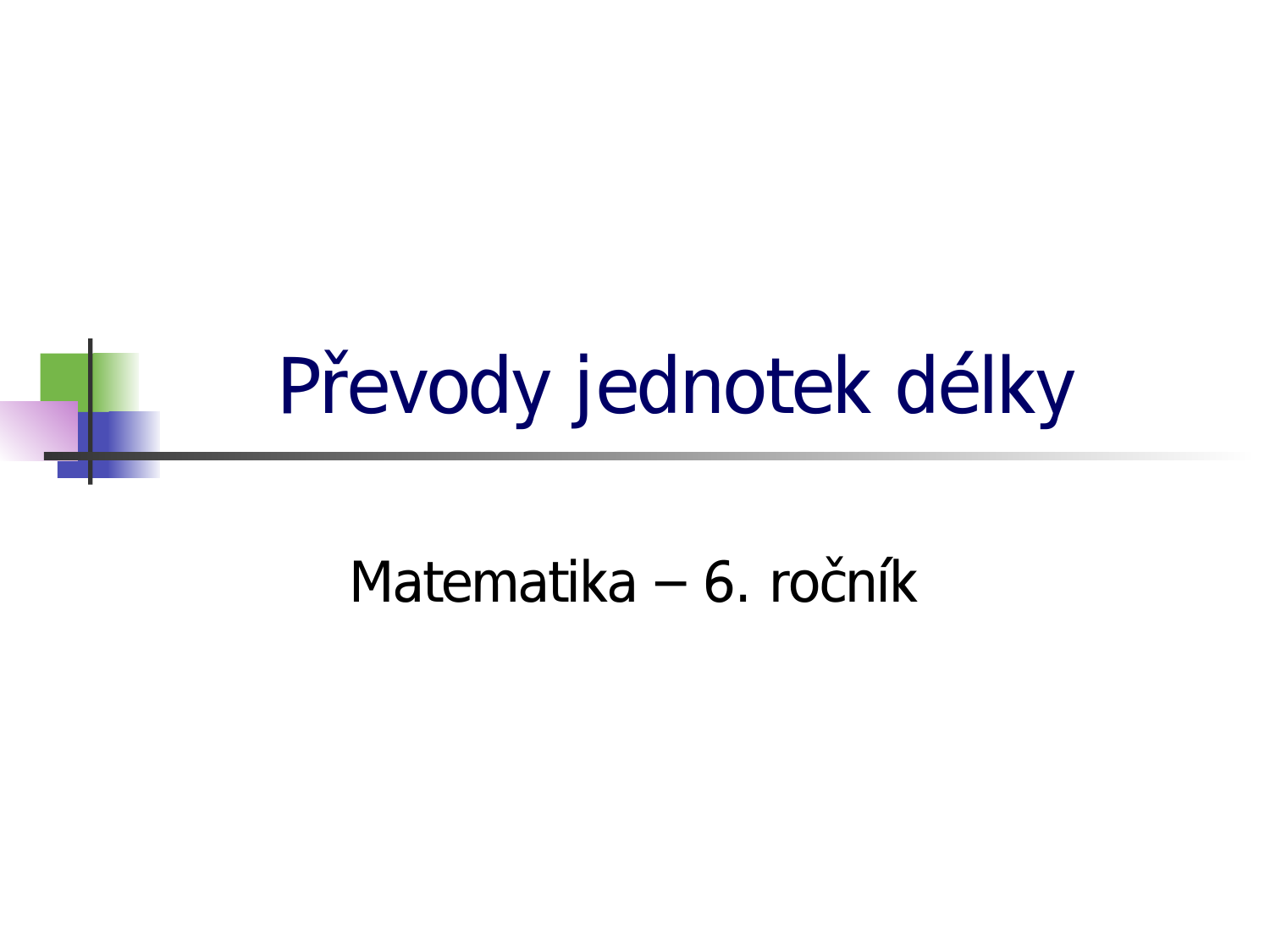

# Převody jednotek délky
Matematika – 6. ročník